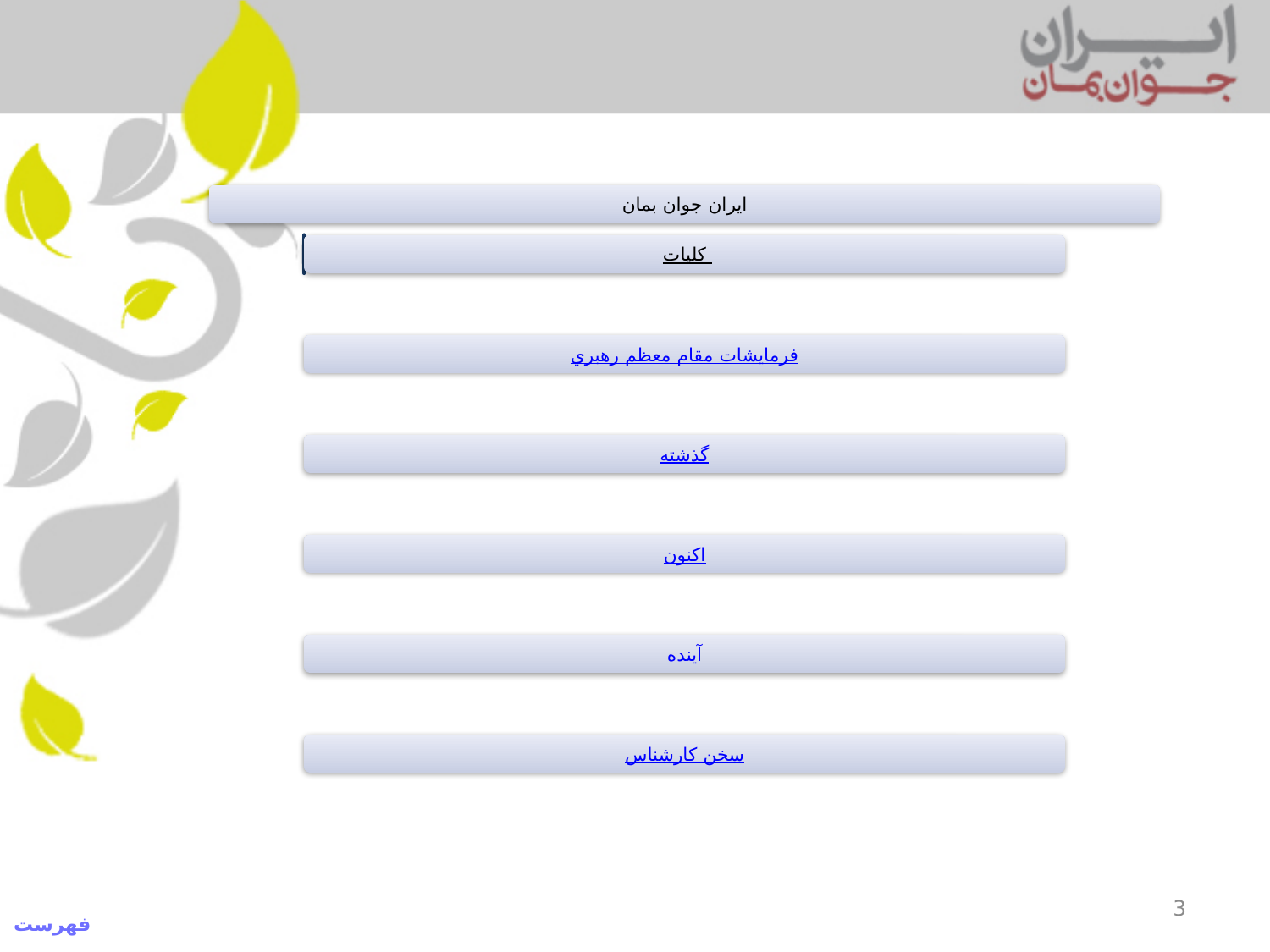

ايران جوان بمان
كليات
فرمايشات مقام معظم رهبري
گذشته
اكنون
آينده
سخن كارشناس
3